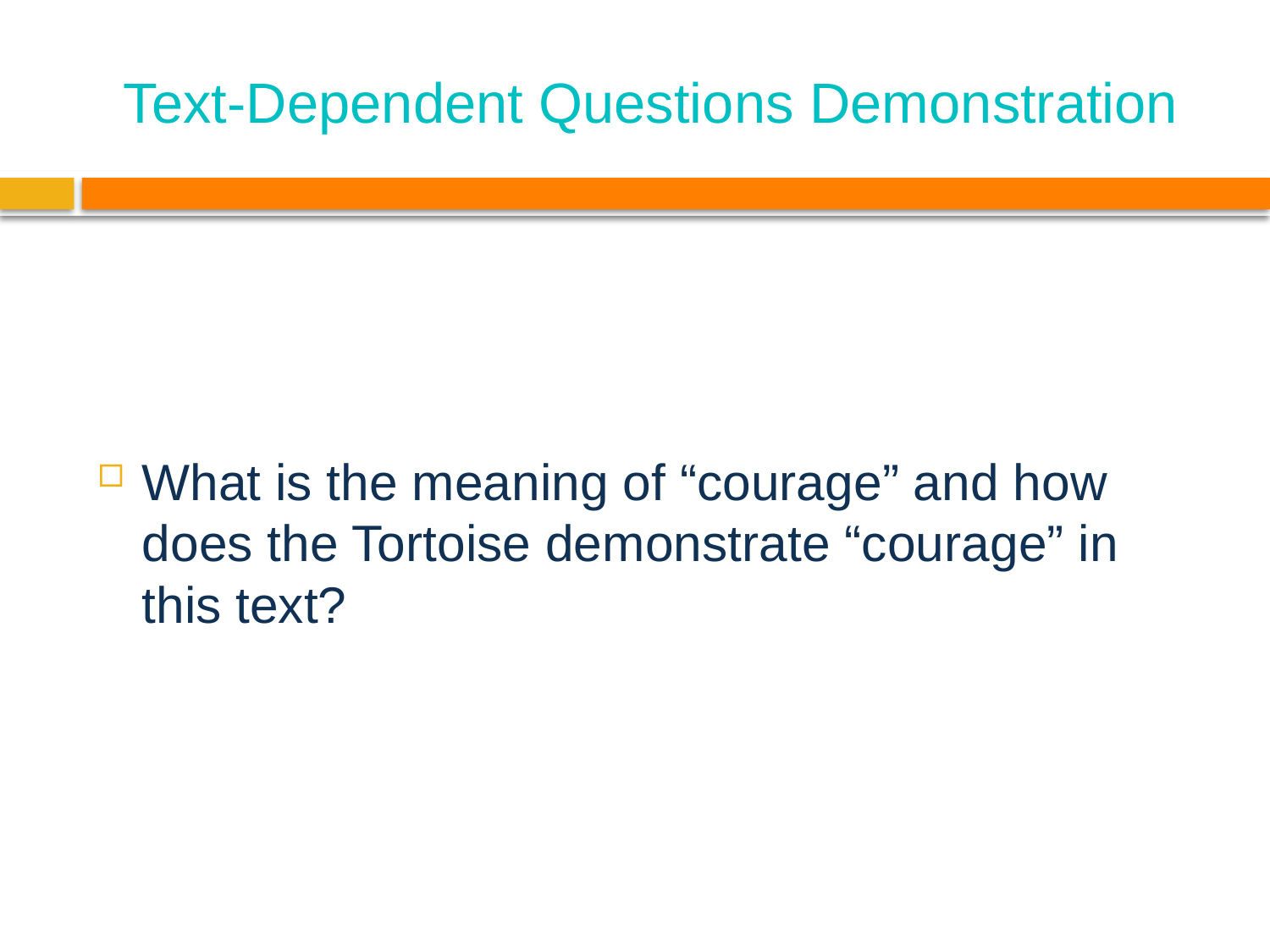

# Text-Dependent Questions Demonstration

What is the meaning of “courage” and how does the Tortoise demonstrate “courage” in this text?